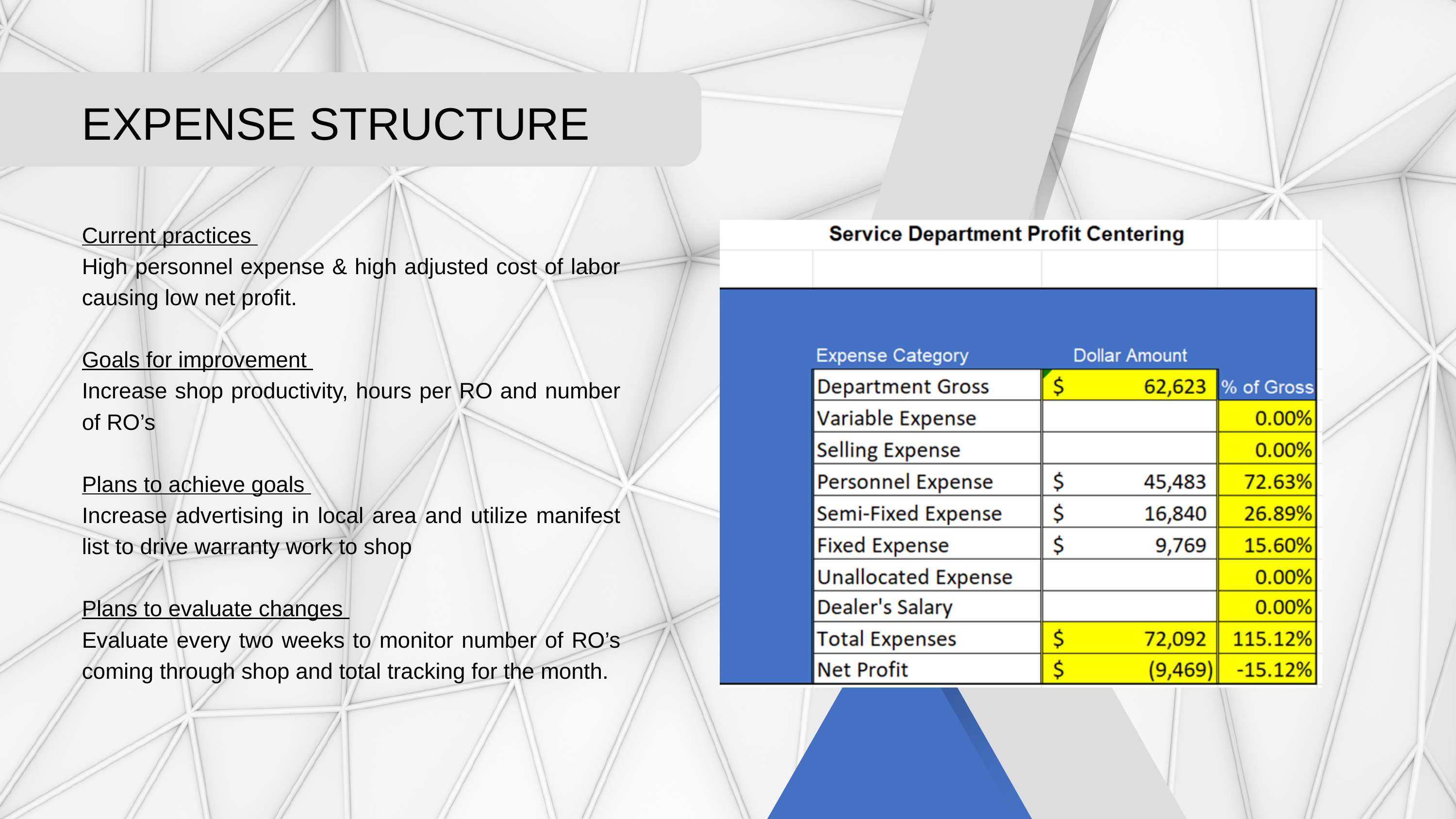

EXPENSE STRUCTURE

Current practices
High personnel expense & high adjusted cost of labor causing low net profit.

Goals for improvement
Increase shop productivity, hours per RO and number of RO’s

Plans to achieve goals
Increase advertising in local area and utilize manifest list to drive warranty work to shop

Plans to evaluate changes
Evaluate every two weeks to monitor number of RO’s coming through shop and total tracking for the month.